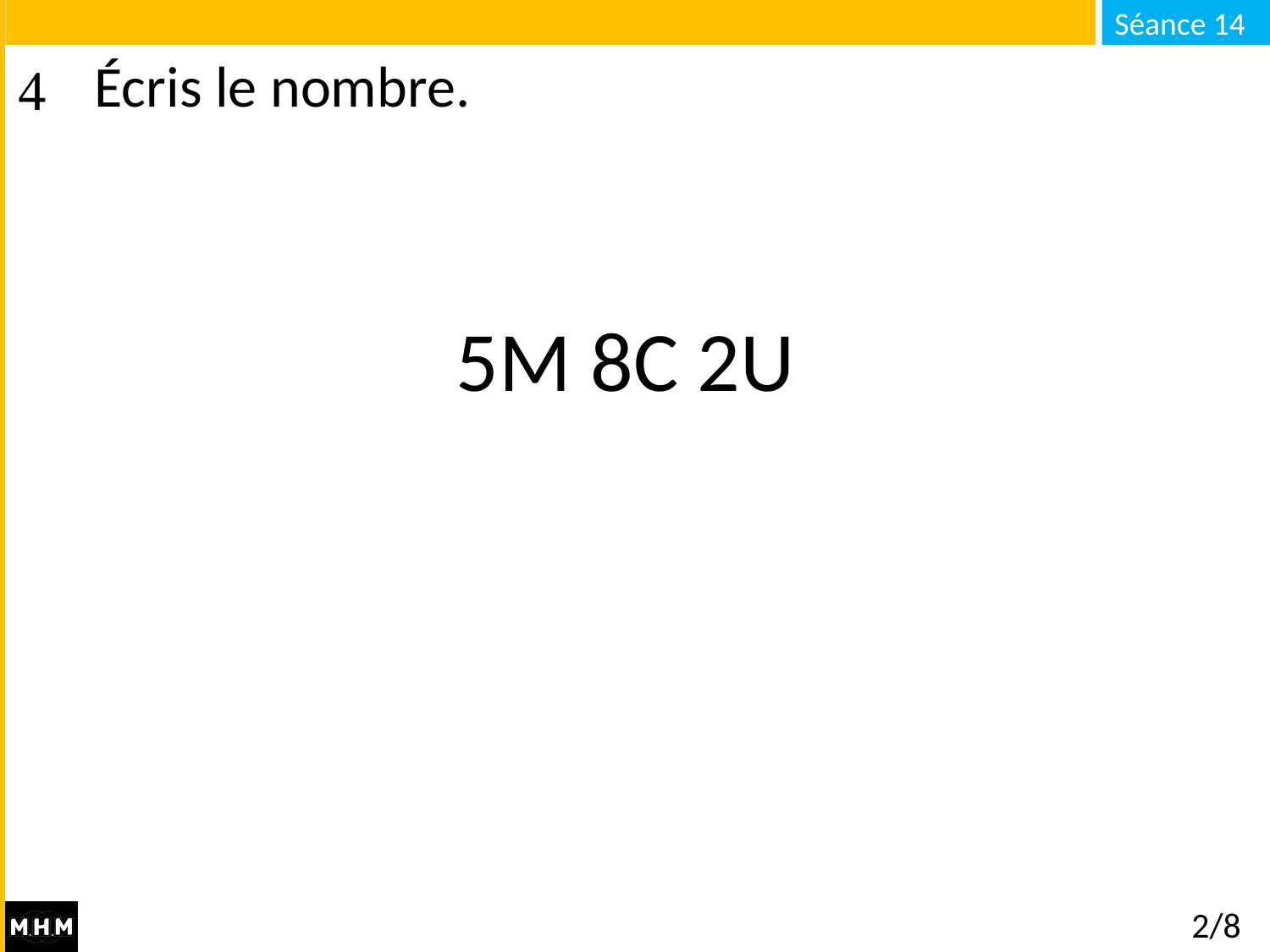

# Écris le nombre.
5M 8C 2U
2/8